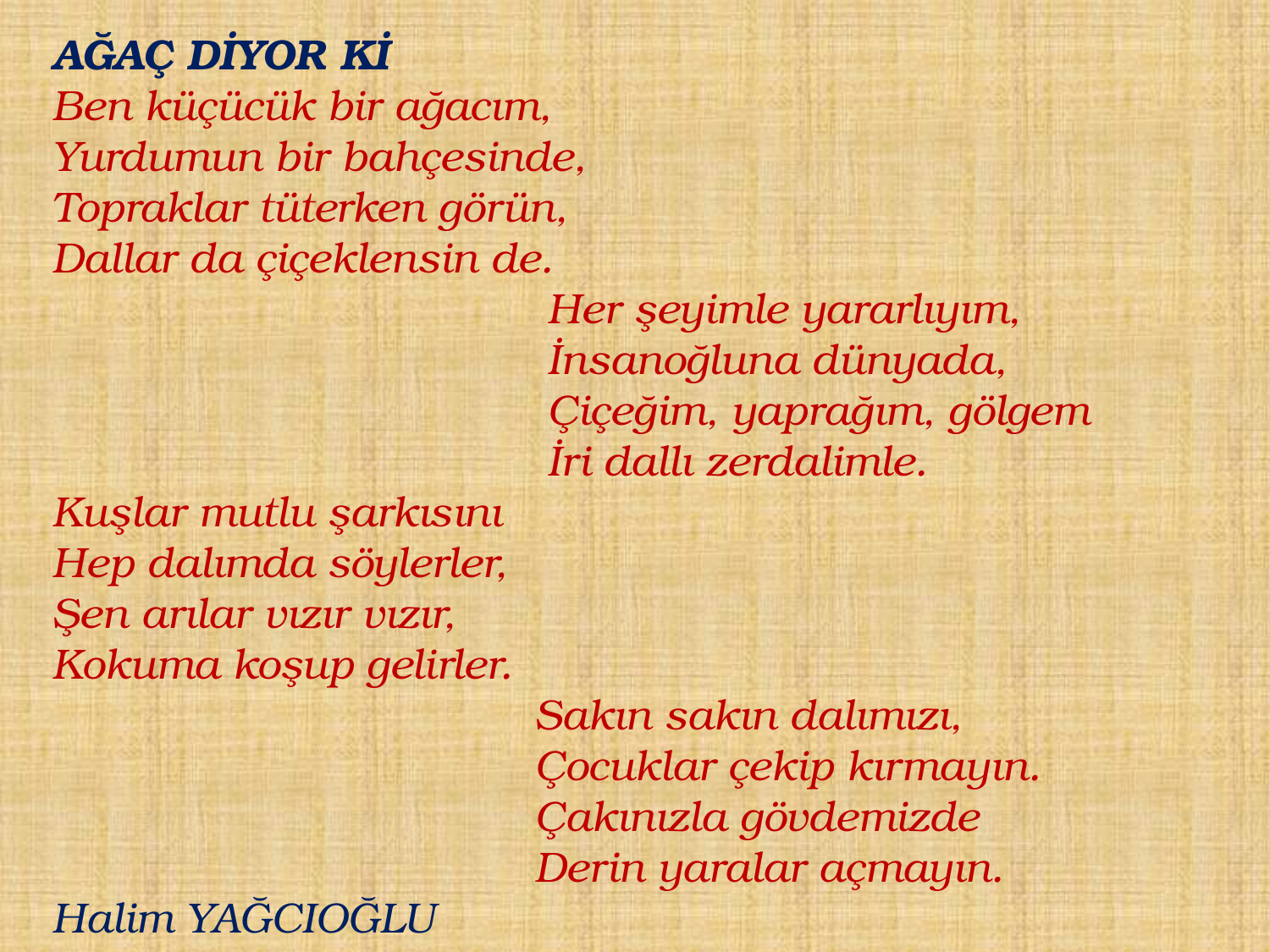

AĞAÇ DİYOR Kİ
Ben küçücük bir ağacım,
Yurdumun bir bahçesinde,
Topraklar tüterken görün,
Dallar da çiçeklensin de.
                                       Her şeyimle yararlıyım,
                                       İnsanoğluna dünyada,
                                       Çiçeğim, yaprağım, gölgem
                                       İri dallı zerdalimle.
Kuşlar mutlu şarkısını
Hep dalımda söylerler,
Şen arılar vızır vızır,
Kokuma koşup gelirler.
                                      Sakın sakın dalımızı,
                                      Çocuklar çekip kırmayın.
                                      Çakınızla gövdemizde
                                      Derin yaralar açmayın.
Halim YAĞCIOĞLU